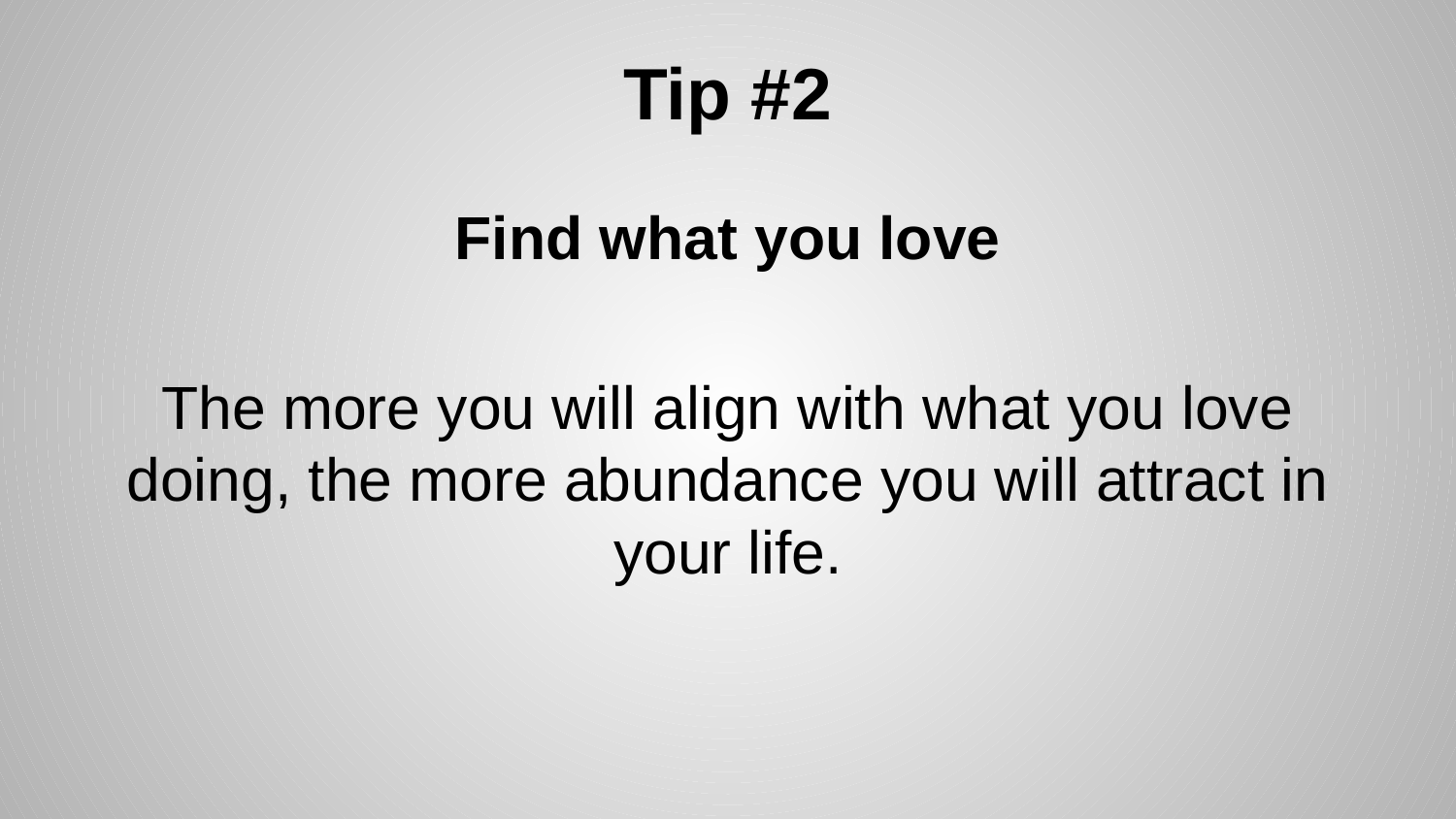

# Tip #2

Find what you love

The more you will align with what you love doing, the more abundance you will attract in your life.